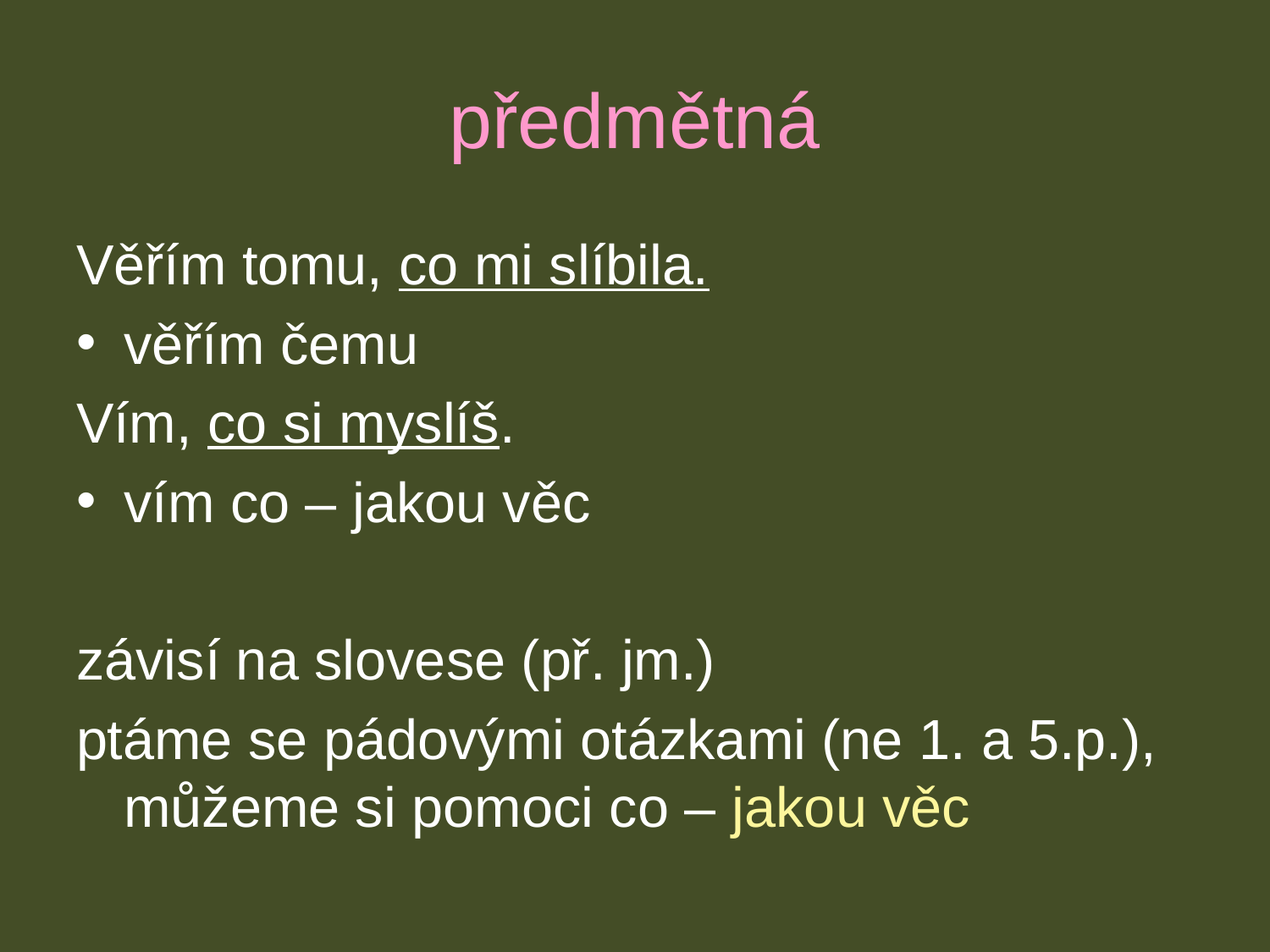

# předmětná
Věřím tomu, co mi slíbila.
věřím čemu
Vím, co si myslíš.
vím co – jakou věc

závisí na slovese (př. jm.)
ptáme se pádovými otázkami (ne 1. a 5.p.), můžeme si pomoci co – jakou věc